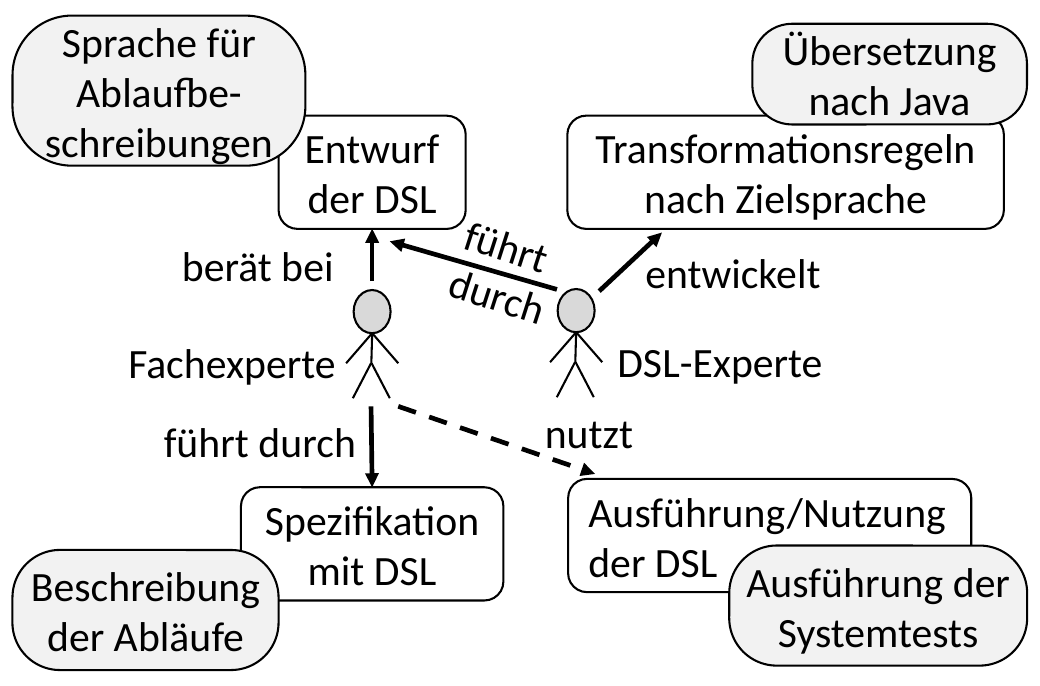

Sprache für Ablaufbe-schreibungen
Übersetzung nach Java
Entwurf der DSL
Transformationsregeln nach Zielsprache
führt
durch
berät bei
entwickelt

DSL-Experte
Fachexperte
nutzt
führt durch
Ausführung/Nutzung der DSL
Spezifikation mit DSL
Ausführung der Systemtests
Beschreibung der Abläufe